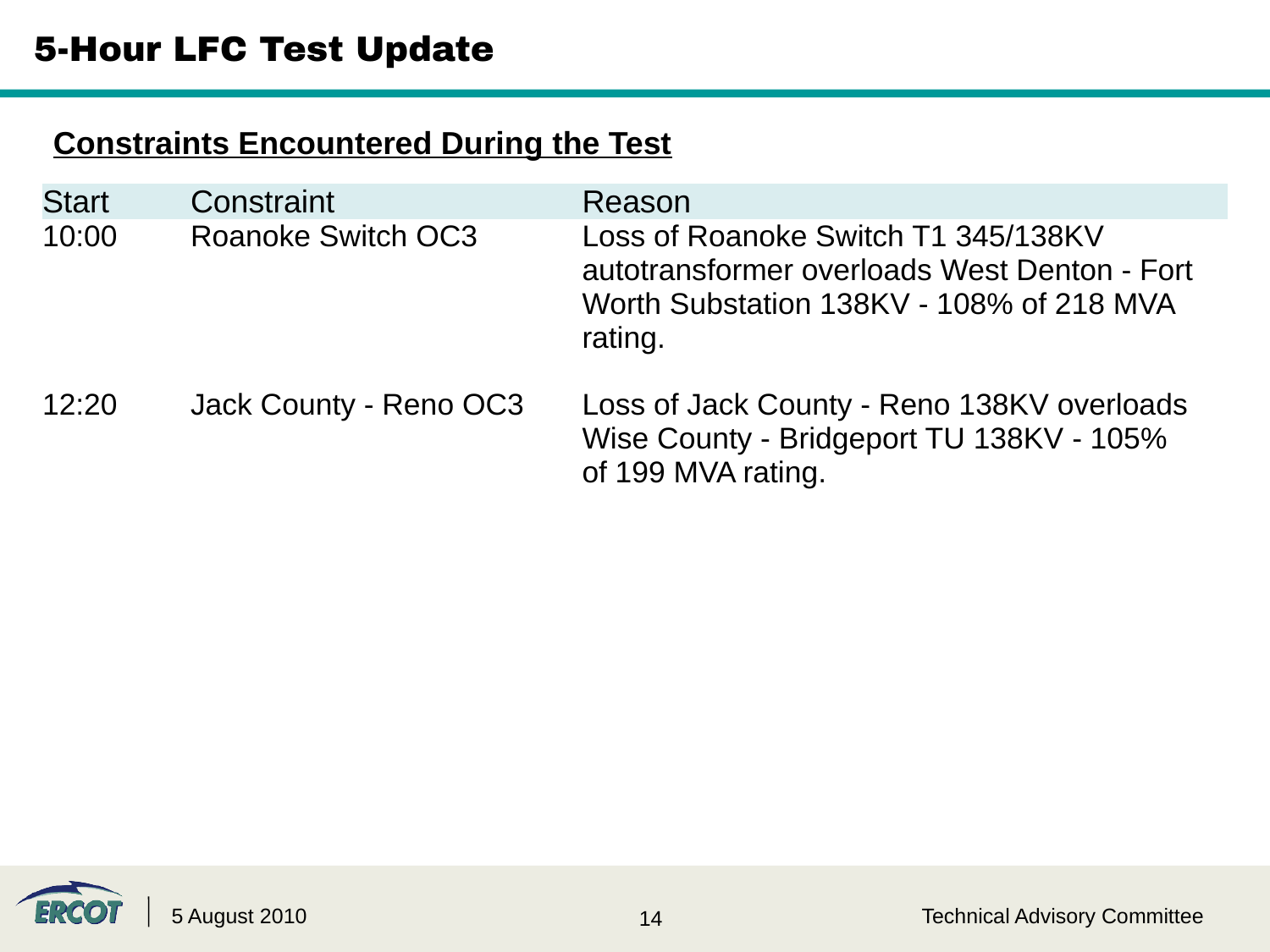

# 5-Hour LFC Test Update
Constraints Encountered During the Test

| Start | Constraint | Reason |
| --- | --- | --- |
| 10:00 | Roanoke Switch OC3 | Loss of Roanoke Switch T1 345/138KV autotransformer overloads West Denton - Fort Worth Substation 138KV - 108% of 218 MVA rating. |
| 12:20 | Jack County - Reno OC3 | Loss of Jack County - Reno 138KV overloads Wise County - Bridgeport TU 138KV - 105% of 199 MVA rating. |
5 August 2010
Technical Advisory Committee